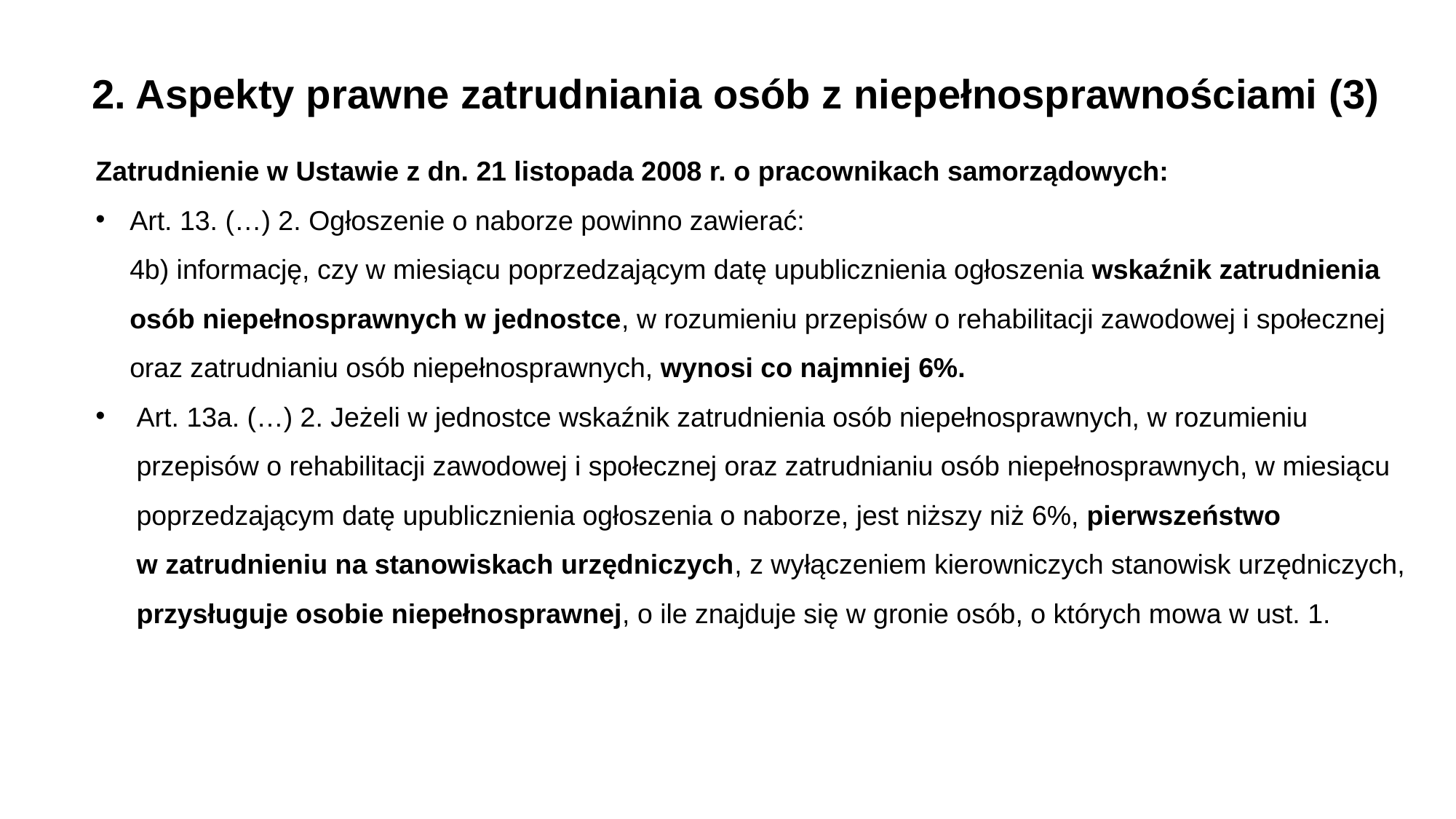

2. Aspekty prawne zatrudniania osób z niepełnosprawnościami (3)
Zatrudnienie w Ustawie z dn. 21 listopada 2008 r. o pracownikach samorządowych:
Art. 13. (…) 2. Ogłoszenie o naborze powinno zawierać:
4b) informację, czy w miesiącu poprzedzającym datę upublicznienia ogłoszenia wskaźnik zatrudnienia osób niepełnosprawnych w jednostce, w rozumieniu przepisów o rehabilitacji zawodowej i społecznej oraz zatrudnianiu osób niepełnosprawnych, wynosi co najmniej 6%.
Art. 13a. (…) 2. Jeżeli w jednostce wskaźnik zatrudnienia osób niepełnosprawnych, w rozumieniu przepisów o rehabilitacji zawodowej i społecznej oraz zatrudnianiu osób niepełnosprawnych, w miesiącu poprzedzającym datę upublicznienia ogłoszenia o naborze, jest niższy niż 6%, pierwszeństwo
w zatrudnieniu na stanowiskach urzędniczych, z wyłączeniem kierowniczych stanowisk urzędniczych, przysługuje osobie niepełnosprawnej, o ile znajduje się w gronie osób, o których mowa w ust. 1.